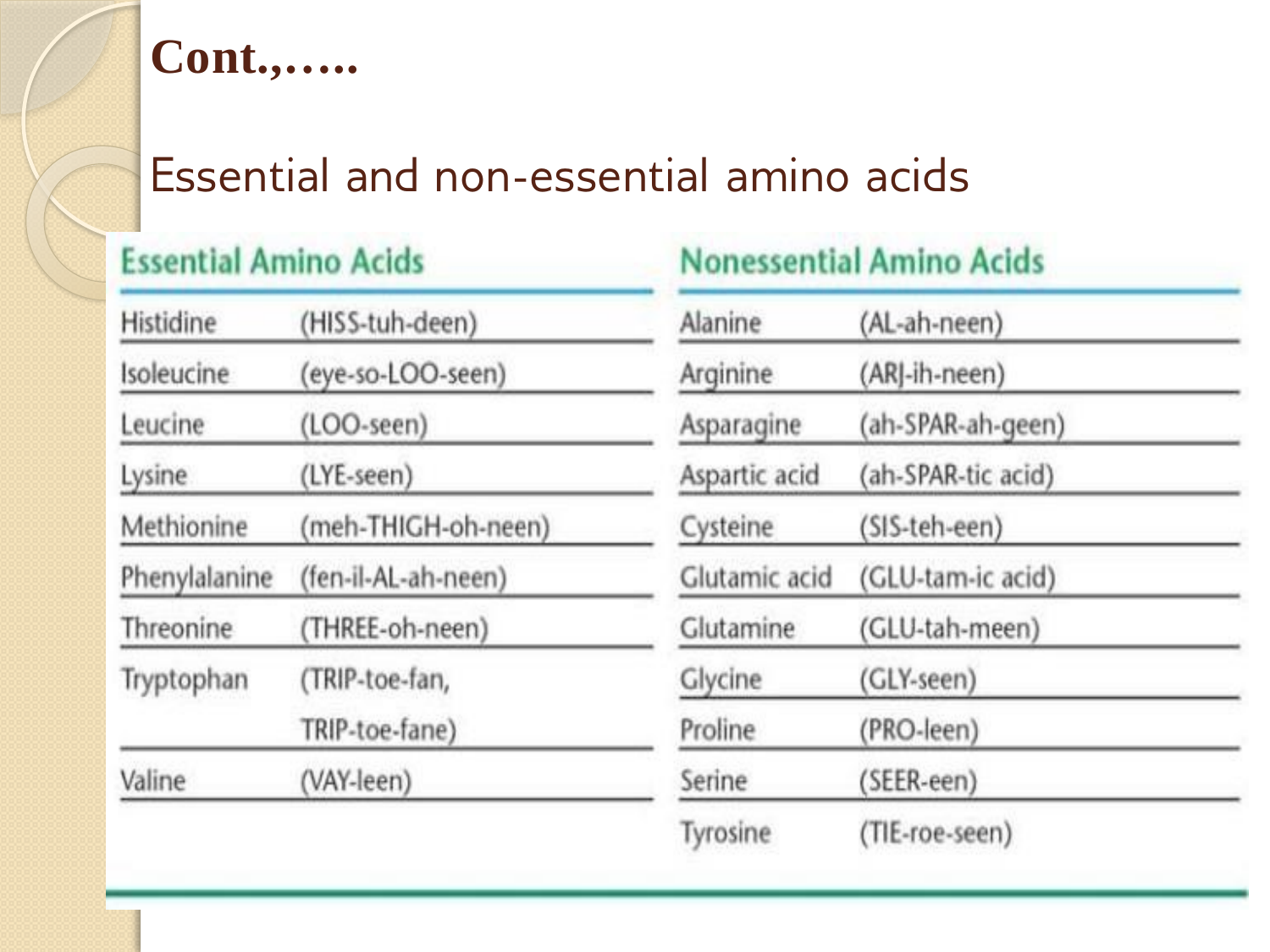

# Cont.,….. Essential and non-essential amino acids